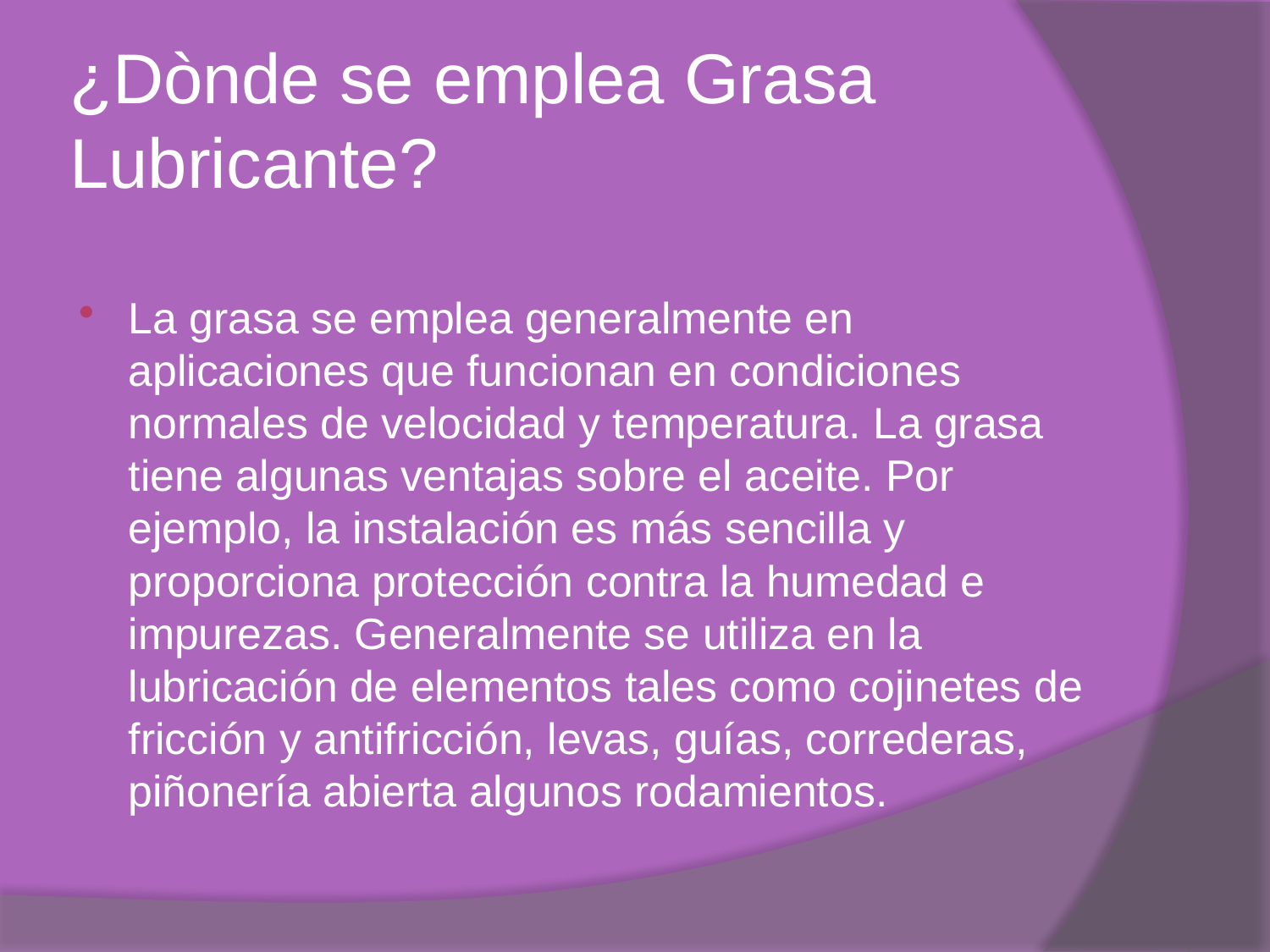

# ¿Dònde se emplea Grasa Lubricante?

La grasa se emplea generalmente en aplicaciones que funcionan en condiciones normales de velocidad y temperatura. La grasa tiene algunas ventajas sobre el aceite. Por ejemplo, la instalación es más sencilla y proporciona protección contra la humedad e impurezas. Generalmente se utiliza en la lubricación de elementos tales como cojinetes de fricción y antifricción, levas, guías, correderas, piñonería abierta algunos rodamientos.